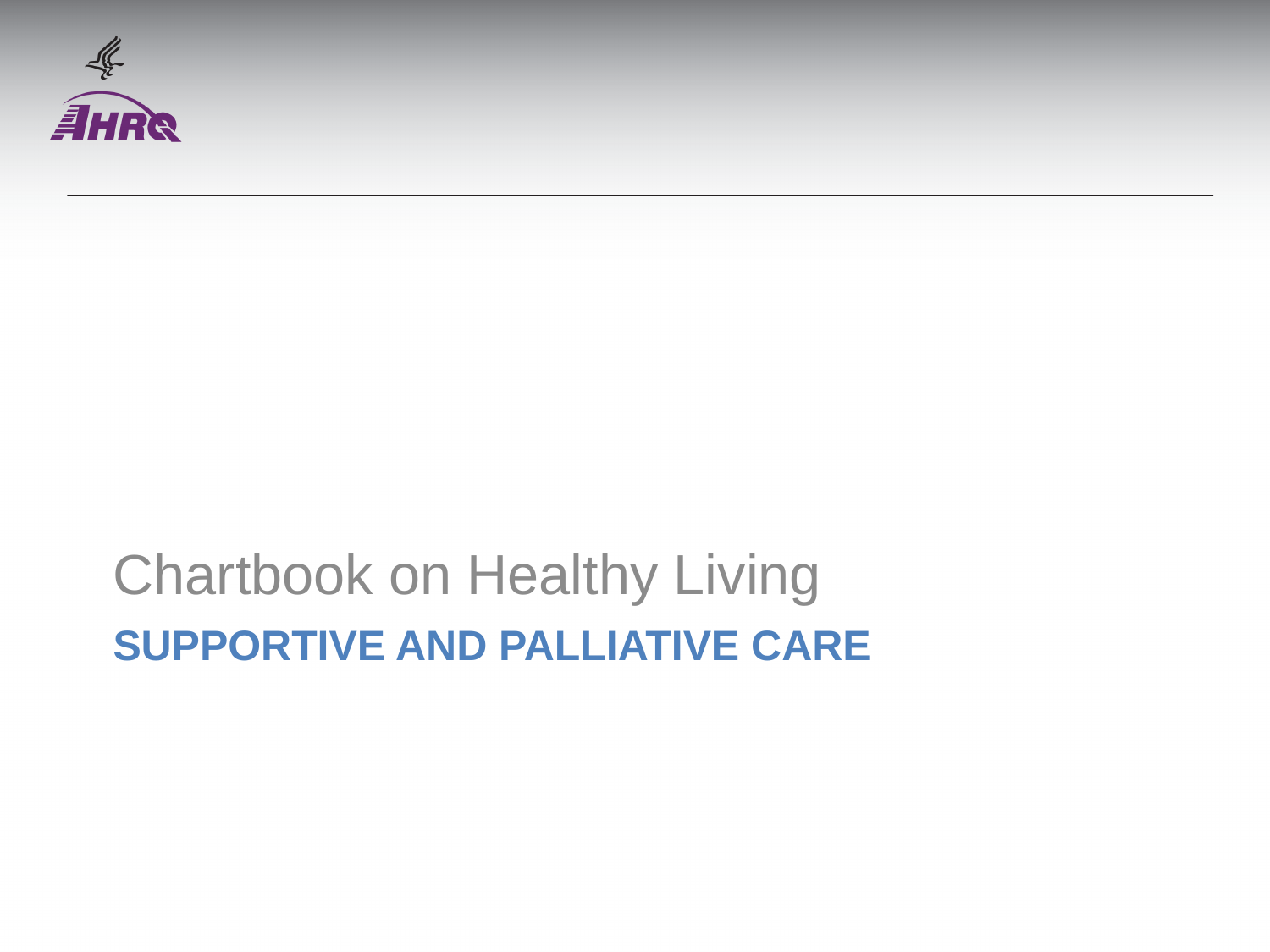

Chartbook on Healthy Living
# Supportive and Palliative Care